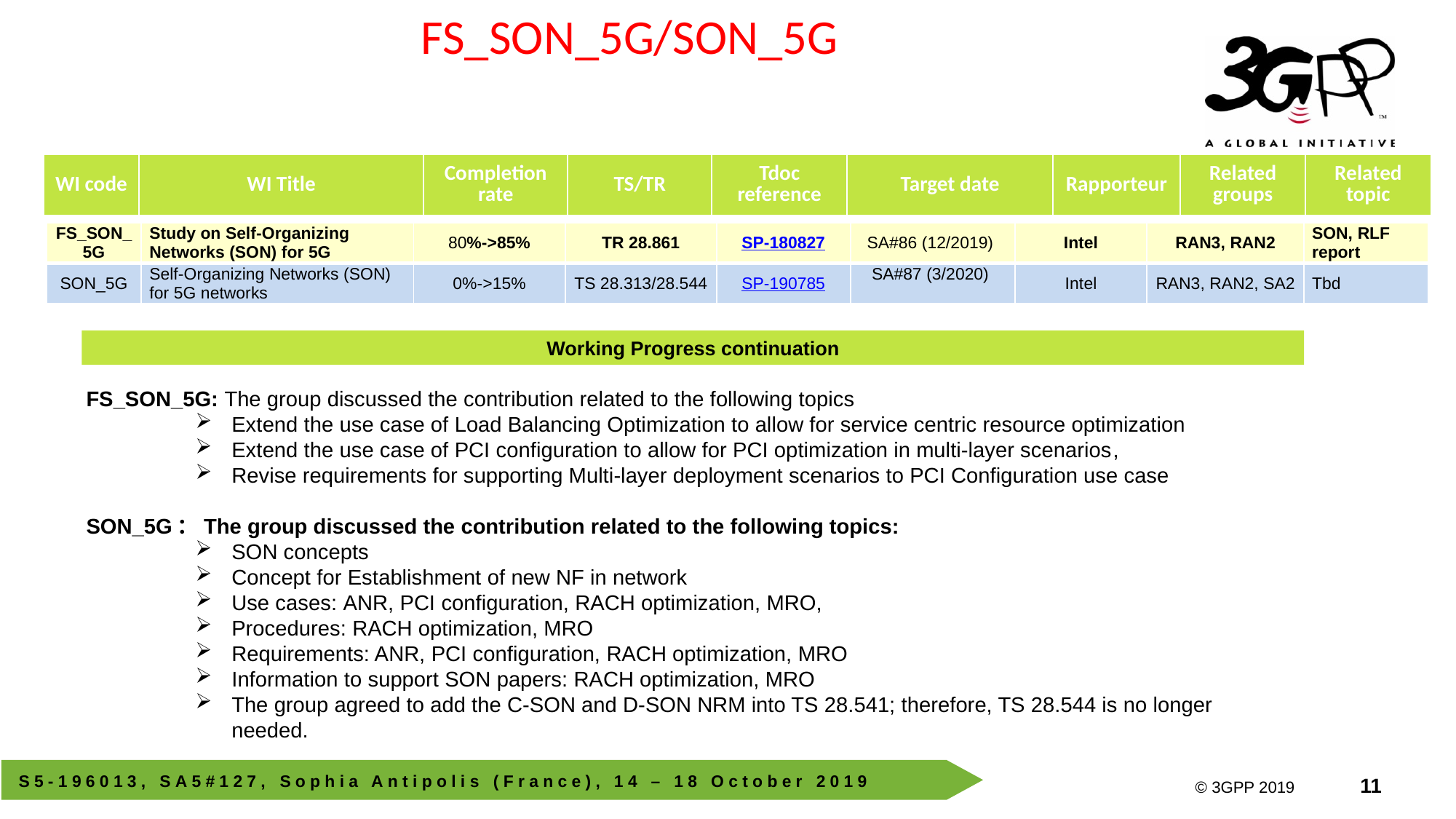

FS_SON_5G/SON_5G
| WI code | WI Title | Completion rate | TS/TR | Tdoc reference | Target date | Rapporteur | Related groups | Related topic |
| --- | --- | --- | --- | --- | --- | --- | --- | --- |
| FS\_SON\_5G | Study on Self-Organizing Networks (SON) for 5G | 80%->85% | TR 28.861 | SP-180827 | SA#86 (12/2019) | Intel | RAN3, RAN2 | SON, RLF report |
| --- | --- | --- | --- | --- | --- | --- | --- | --- |
| SON\_5G | Self-Organizing Networks (SON) for 5G networks | 0%->15% | TS 28.313/28.544 | SP-190785 | SA#87 (3/2020) | Intel | RAN3, RAN2, SA2 | Tbd |
Working Progress continuation

FS_SON_5G: The group discussed the contribution related to the following topics
Extend the use case of Load Balancing Optimization to allow for service centric resource optimization
Extend the use case of PCI configuration to allow for PCI optimization in multi-layer scenarios,
Revise requirements for supporting Multi-layer deployment scenarios to PCI Configuration use case

SON_5G：The group discussed the contribution related to the following topics:
SON concepts
Concept for Establishment of new NF in network
Use cases: ANR, PCI configuration, RACH optimization, MRO,
Procedures: RACH optimization, MRO
Requirements: ANR, PCI configuration, RACH optimization, MRO
Information to support SON papers: RACH optimization, MRO
The group agreed to add the C-SON and D-SON NRM into TS 28.541; therefore, TS 28.544 is no longer needed.